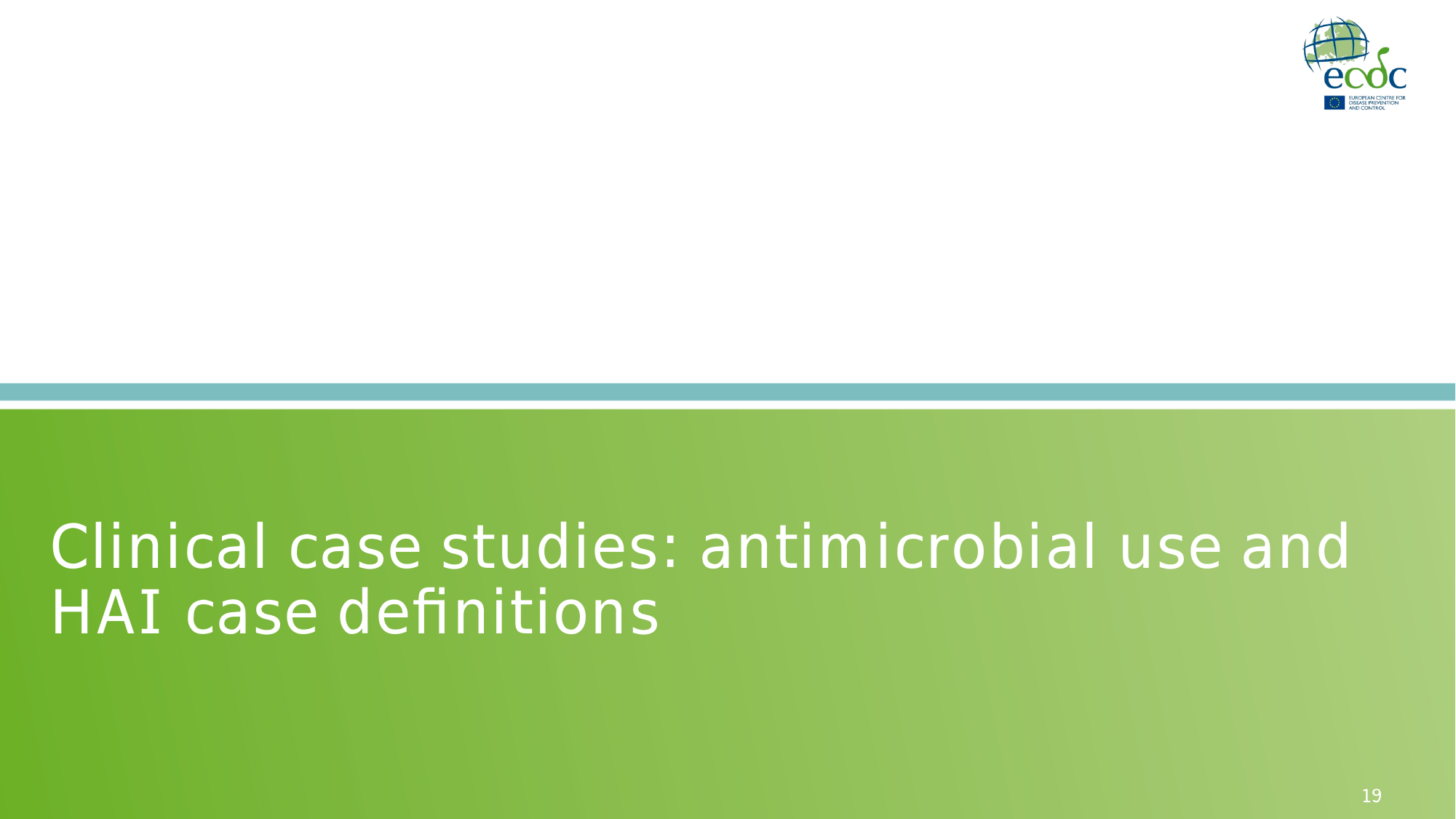

# Clinical case studies: antimicrobial use and HAI case definitions
19